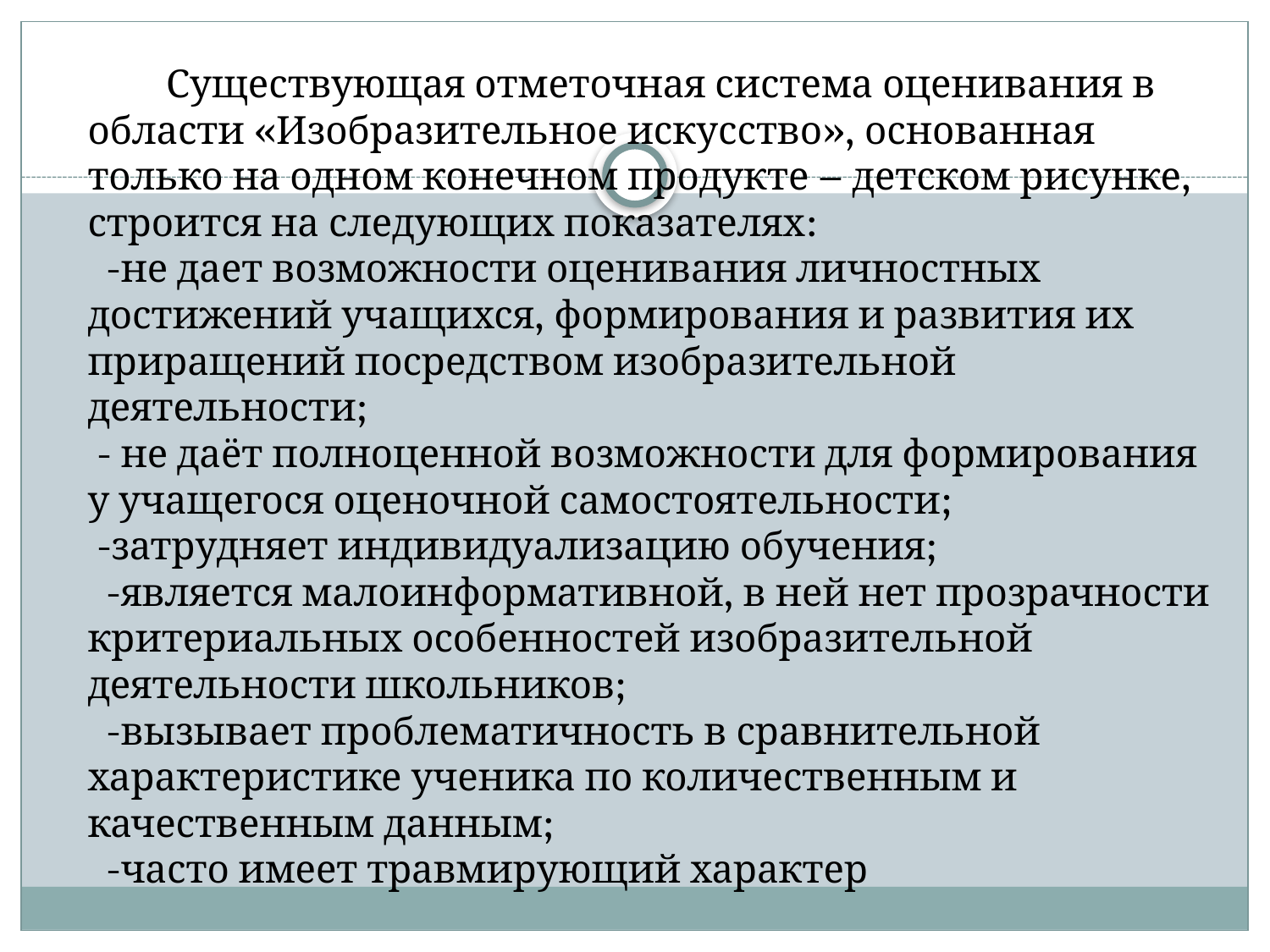

Существующая отметочная система оценивания в области «Изобразительное искусство», основанная только на одном конечном продукте – детском рисунке, строится на следующих показателях:
  -не дает возможности оценивания личностных достижений учащихся, формирования и развития их приращений посредством изобразительной деятельности;
 - не даёт полноценной возможности для формирования у учащегося оценочной самостоятельности;
 -затрудняет индивидуализацию обучения;
  -является малоинформативной, в ней нет прозрачности критериальных особенностей изобразительной деятельности школьников;
  -вызывает проблематичность в сравнительной характеристике ученика по количественным и качественным данным;
  -часто имеет травмирующий характер